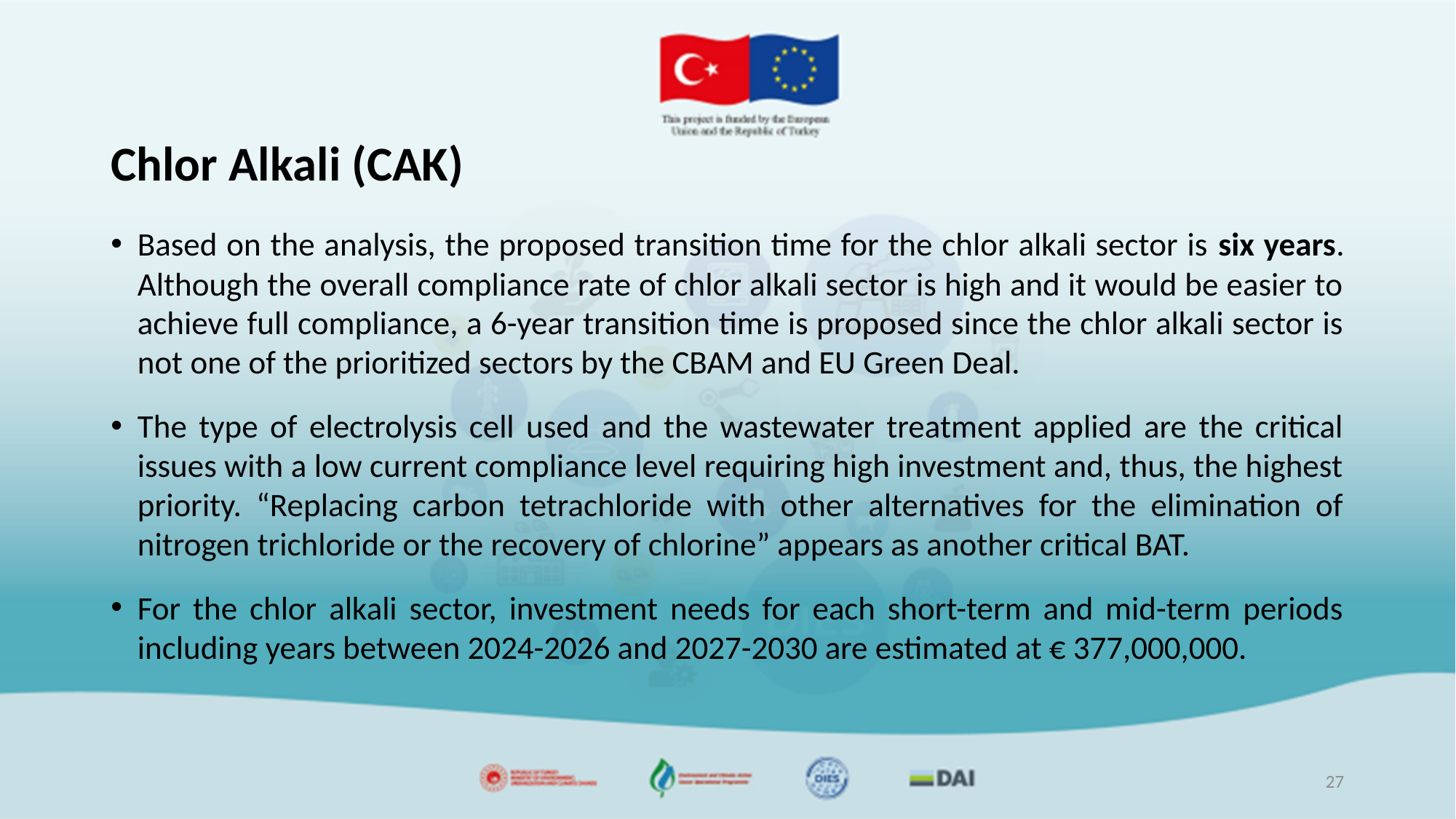

# Chlor Alkali (CAK)
Based on the analysis, the proposed transition time for the chlor alkali sector is six years. Although the overall compliance rate of chlor alkali sector is high and it would be easier to achieve full compliance, a 6-year transition time is proposed since the chlor alkali sector is not one of the prioritized sectors by the CBAM and EU Green Deal.
The type of electrolysis cell used and the wastewater treatment applied are the critical issues with a low current compliance level requiring high investment and, thus, the highest priority. “Replacing carbon tetrachloride with other alternatives for the elimination of nitrogen trichloride or the recovery of chlorine” appears as another critical BAT.
For the chlor alkali sector, investment needs for each short-term and mid-term periods including years between 2024-2026 and 2027-2030 are estimated at € 377,000,000.
27